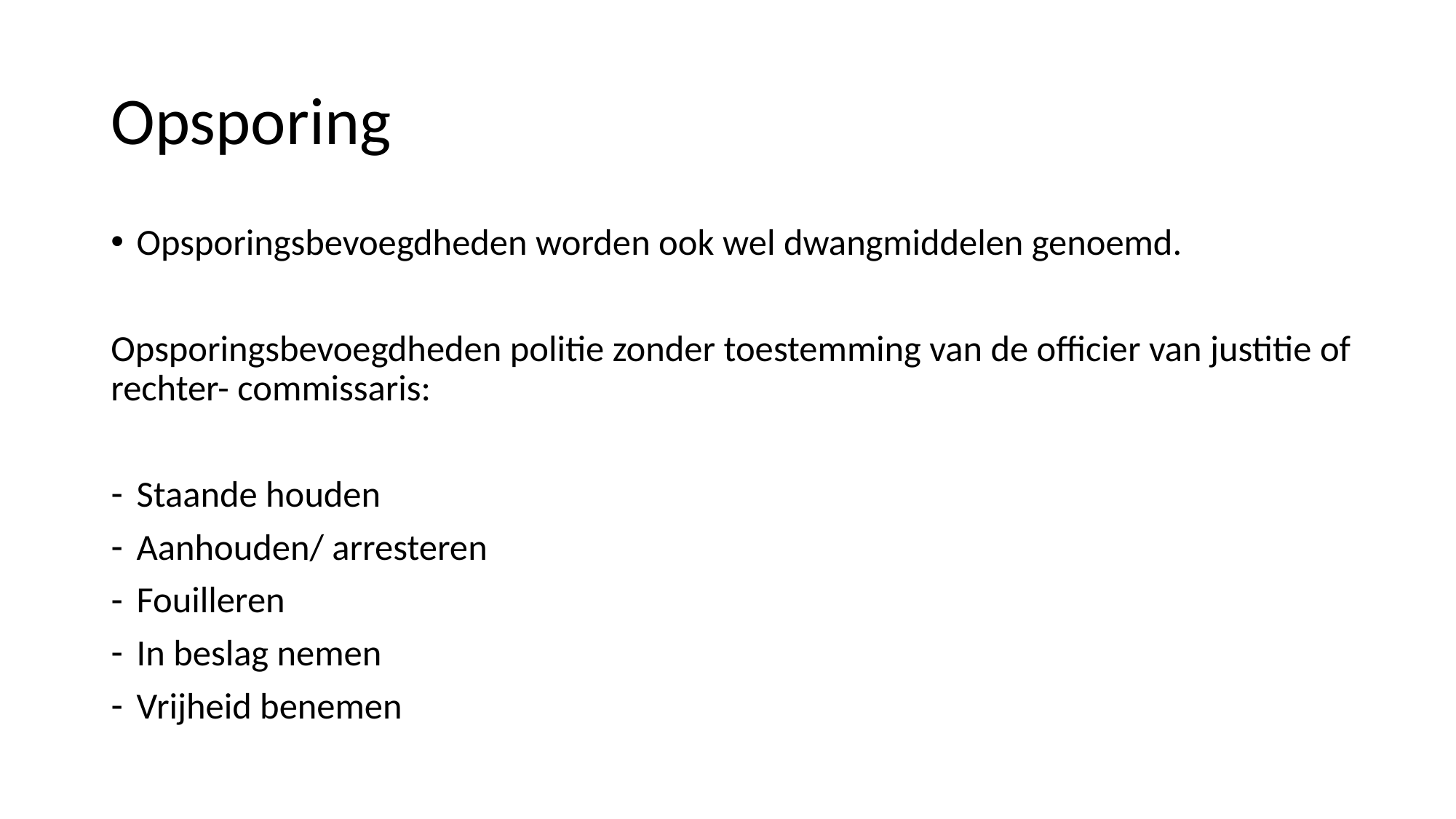

# Opsporing
Opsporingsbevoegdheden worden ook wel dwangmiddelen genoemd.

Opsporingsbevoegdheden politie zonder toestemming van de officier van justitie of rechter- commissaris:

Staande houden
Aanhouden/ arresteren
Fouilleren
In beslag nemen
Vrijheid benemen